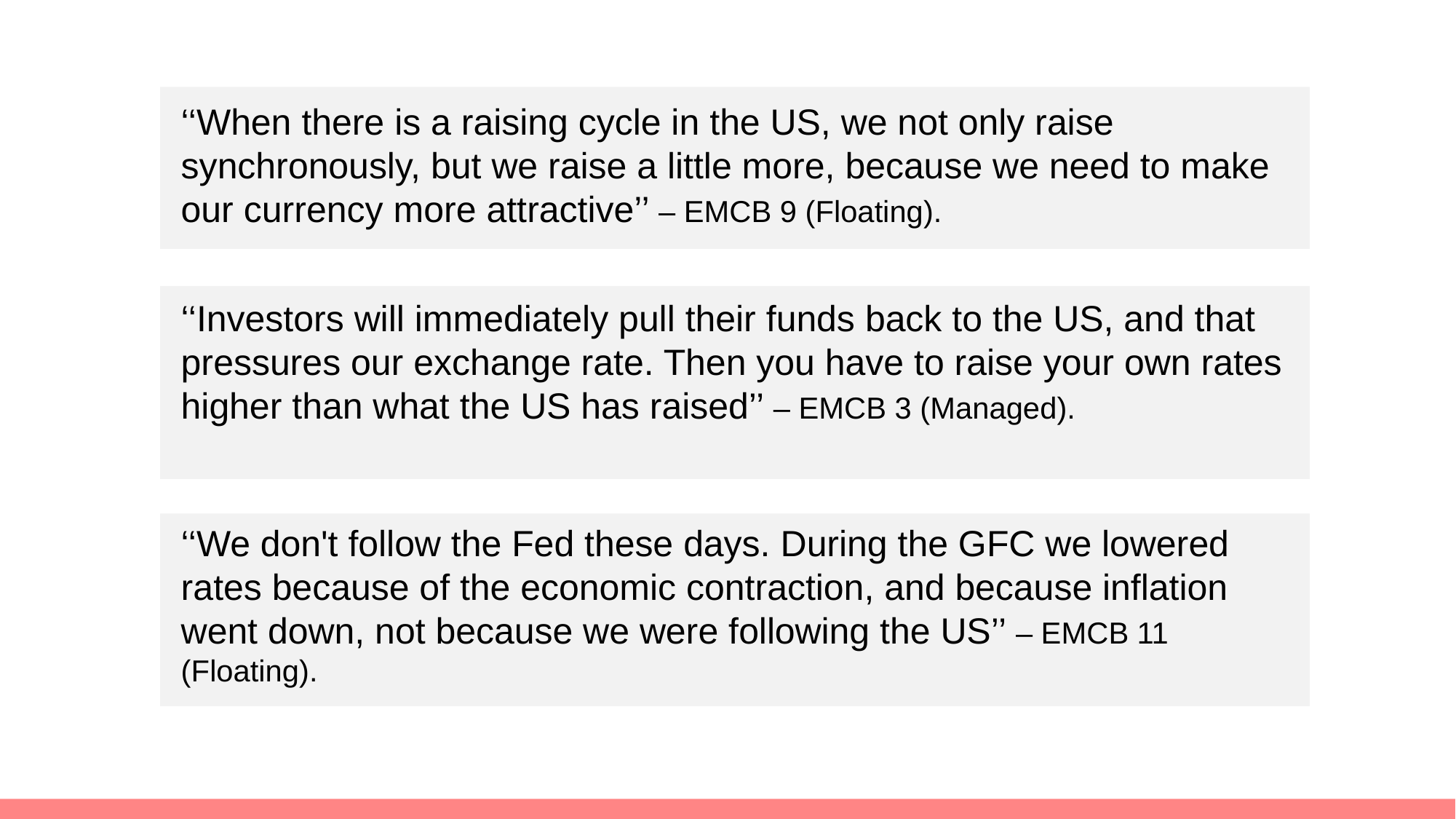

‘‘When there is a raising cycle in the US, we not only raise synchronously, but we raise a little more, because we need to make our currency more attractive’’ – EMCB 9 (Floating).

‘‘Investors will immediately pull their funds back to the US, and that pressures our exchange rate. Then you have to raise your own rates higher than what the US has raised’’ – EMCB 3 (Managed).

‘‘We don't follow the Fed these days. During the GFC we lowered rates because of the economic contraction, and because inflation went down, not because we were following the US’’ – EMCB 11 (Floating).